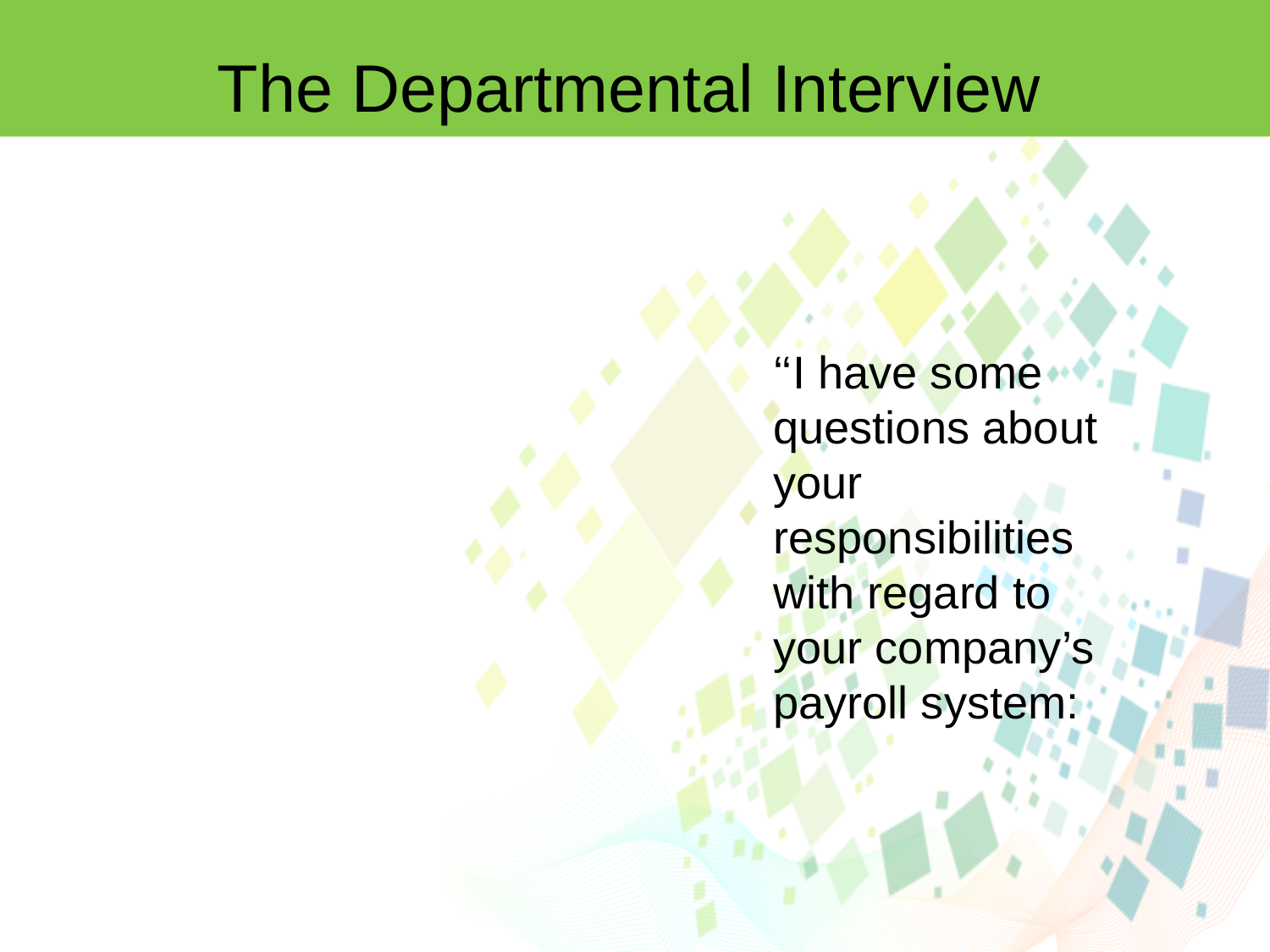

The Departmental Interview
‘‘I have some questions about your responsibilities with regard to your company’s
payroll system: